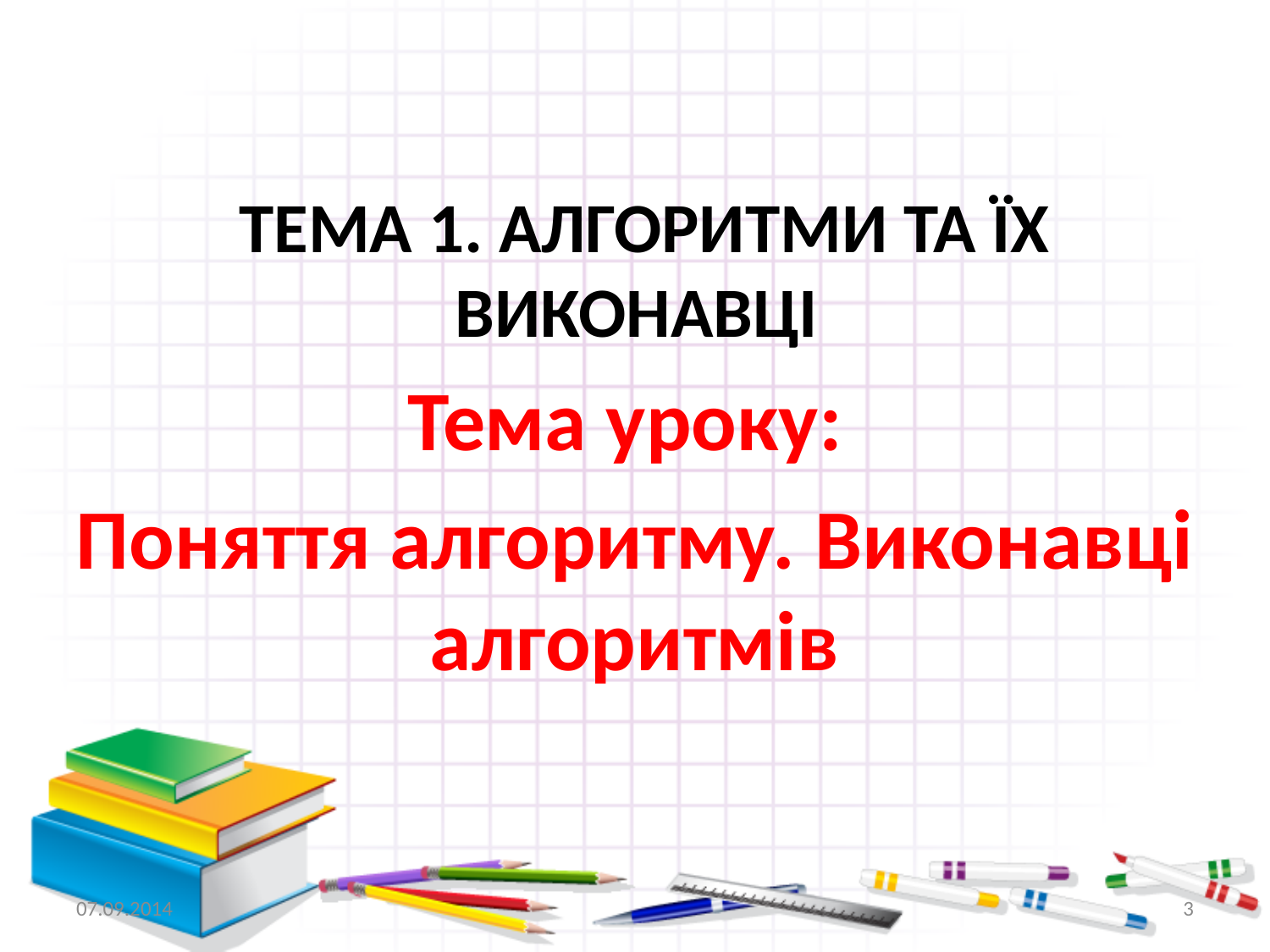

# Тема 1. Алгоритми та їх виконавці
Тема уроку:
Поняття алгоритму. Виконавці алгоритмів
07.09.2014
3